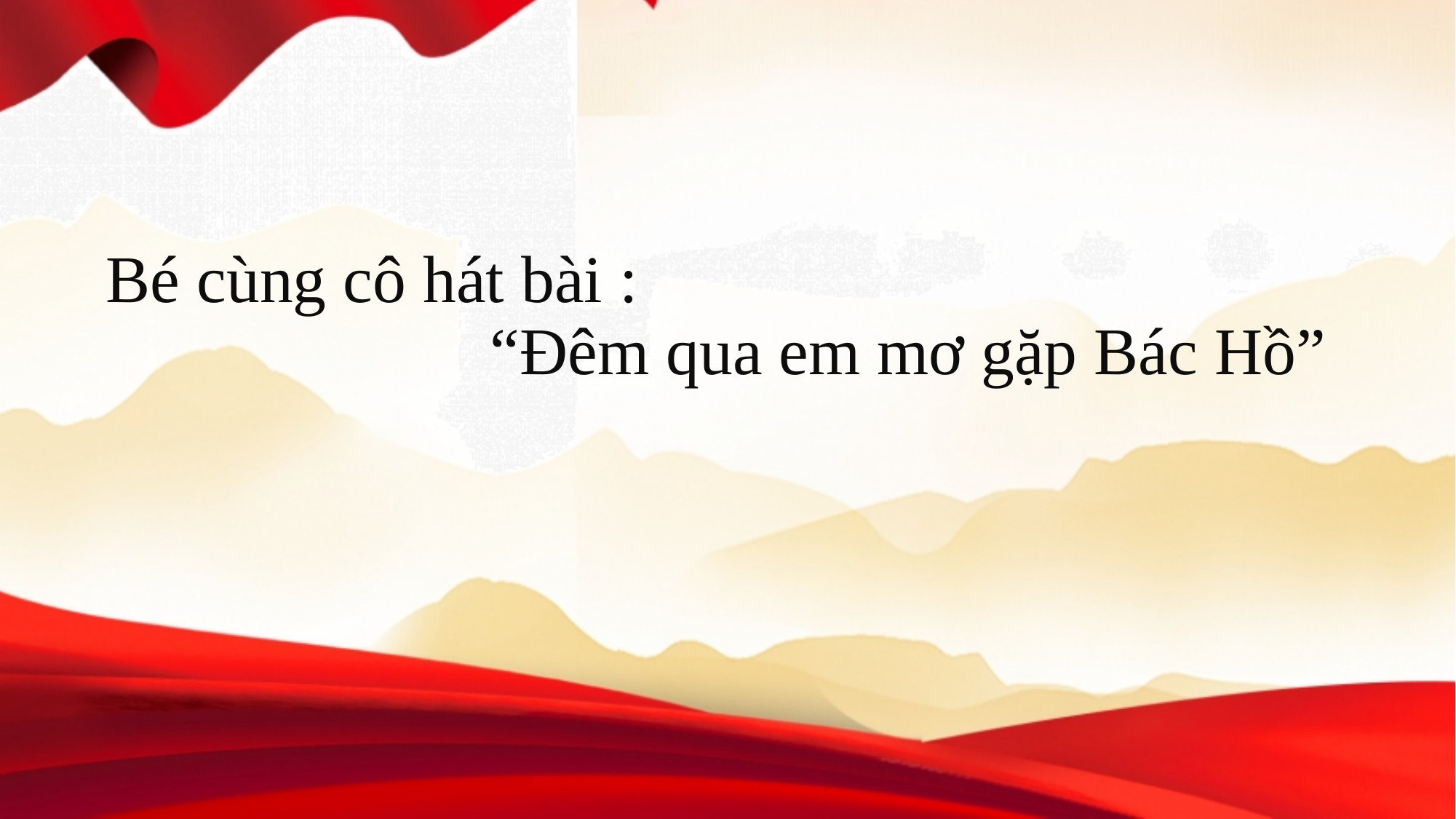

# Bé cùng cô hát bài : “Đêm qua em mơ gặp Bác Hồ”